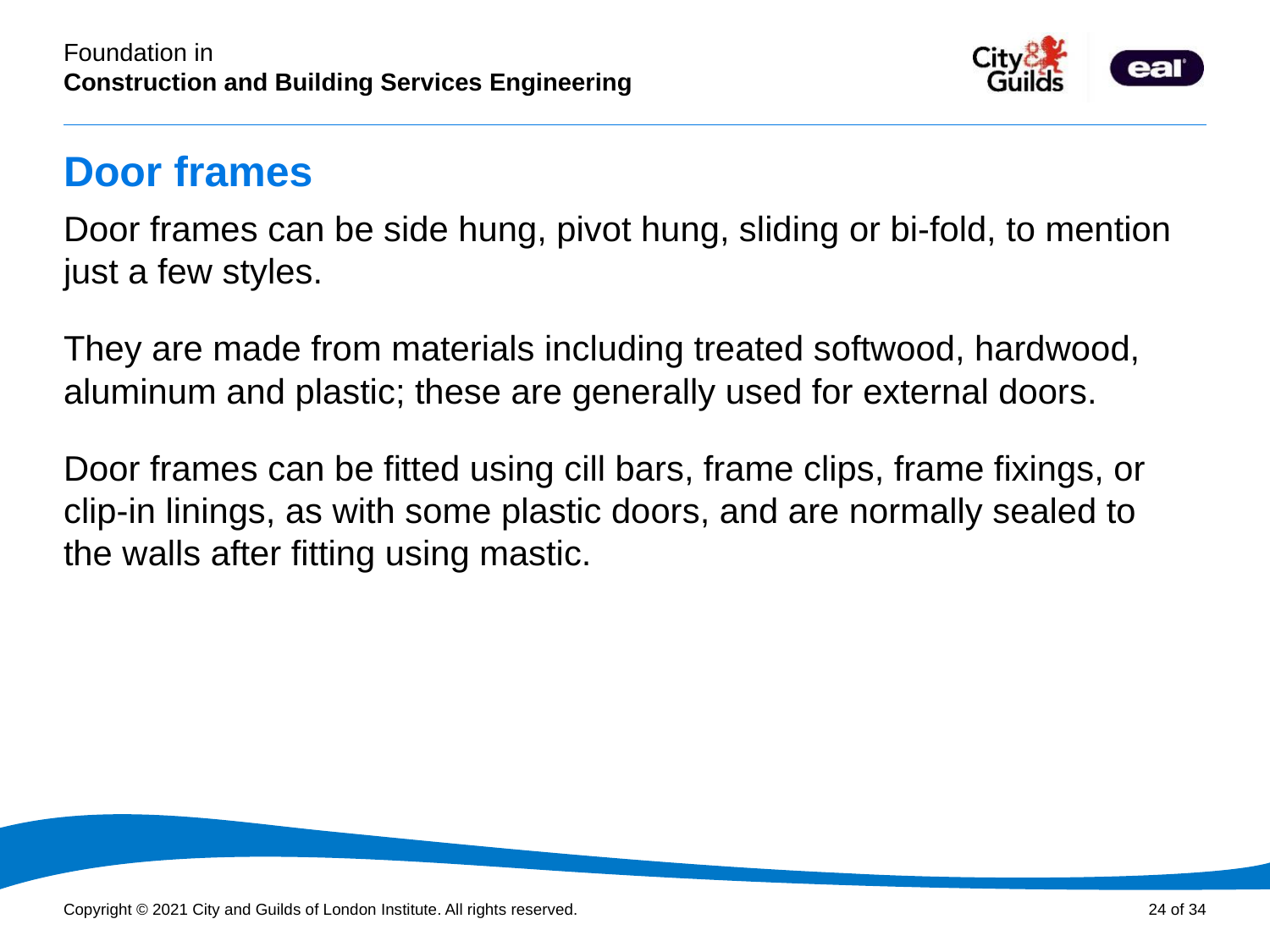

# Door frames
Door frames can be side hung, pivot hung, sliding or bi-fold, to mention just a few styles.
They are made from materials including treated softwood, hardwood, aluminum and plastic; these are generally used for external doors.
Door frames can be fitted using cill bars, frame clips, frame fixings, or clip-in linings, as with some plastic doors, and are normally sealed to the walls after fitting using mastic.